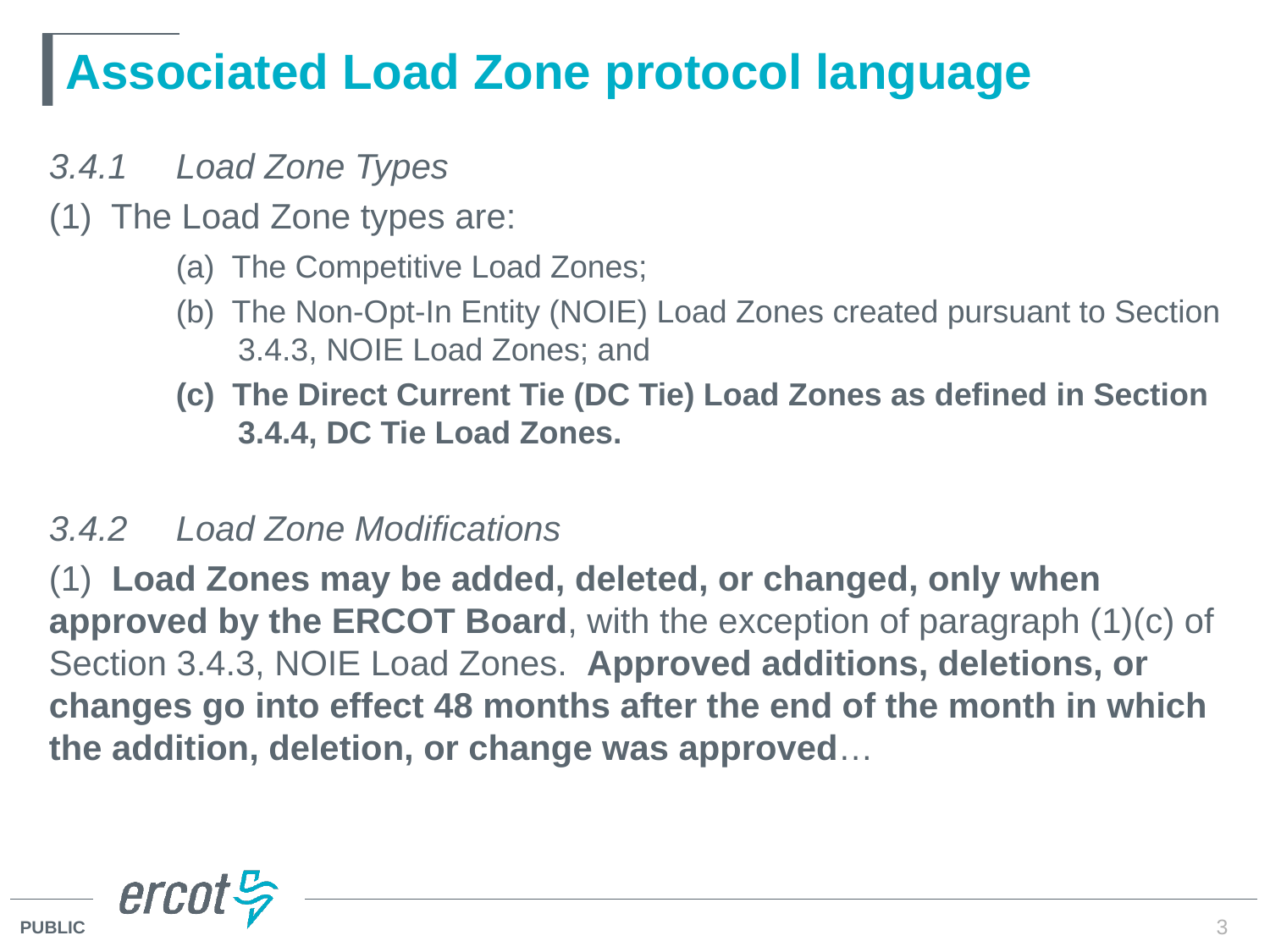

# Associated Load Zone protocol language
3.4.1	Load Zone Types
(1)  The Load Zone types are:
	(a)  The Competitive Load Zones;
	(b)  The Non-Opt-In Entity (NOIE) Load Zones created pursuant to Section 	       3.4.3, NOIE Load Zones; and
	(c)  The Direct Current Tie (DC Tie) Load Zones as defined in Section 	       3.4.4, DC Tie Load Zones.

3.4.2	Load Zone Modifications
(1)  Load Zones may be added, deleted, or changed, only when approved by the ERCOT Board, with the exception of paragraph (1)(c) of Section 3.4.3, NOIE Load Zones.  Approved additions, deletions, or changes go into effect 48 months after the end of the month in which the addition, deletion, or change was approved…

3